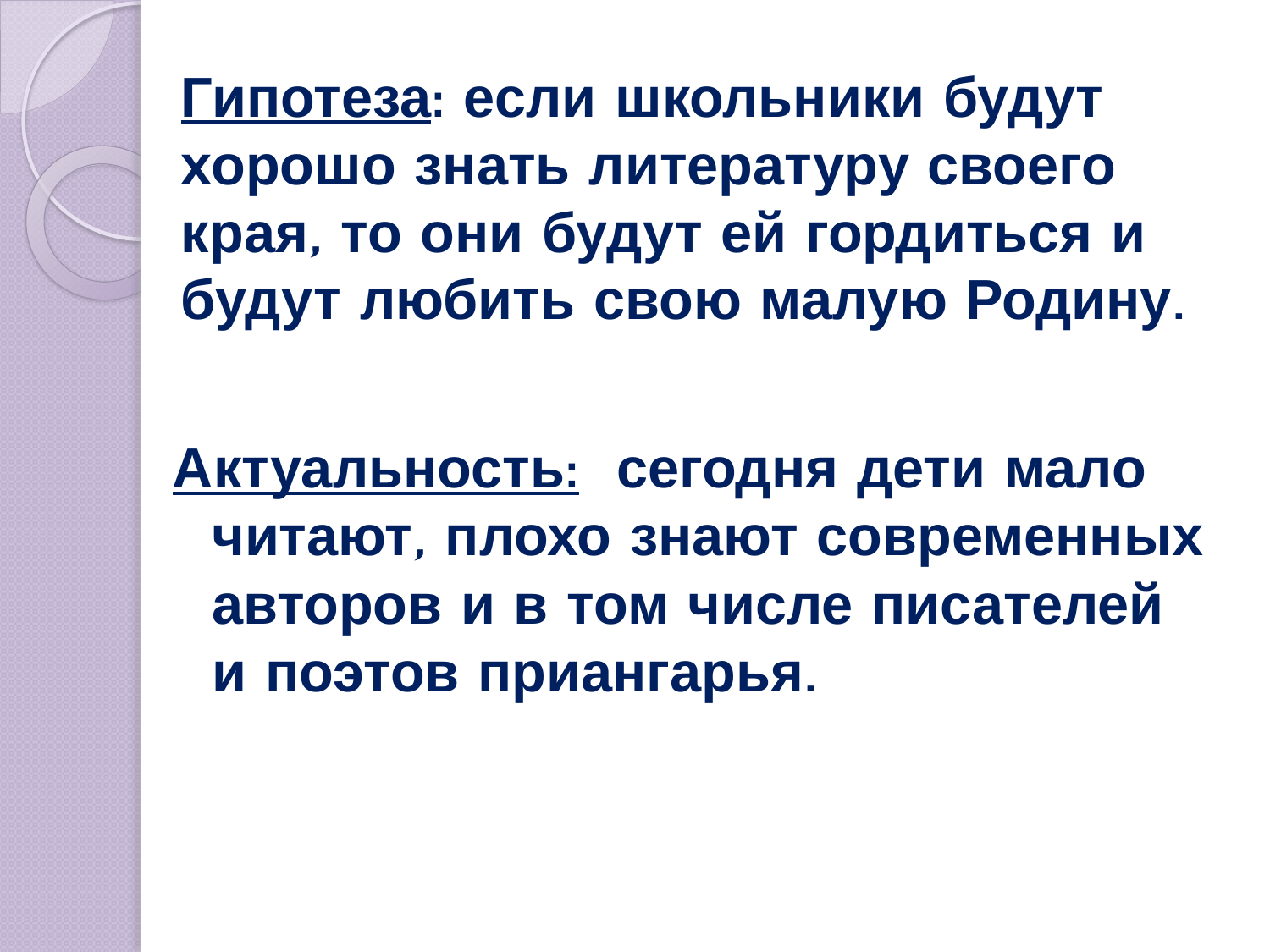

# Гипотеза: если школьники будут хорошо знать литературу своего края, то они будут ей гордиться и  будут любить свою малую Родину.

Актуальность:  сегодня дети мало читают, плохо знают современных авторов и в том числе писателей  и поэтов приангарья.